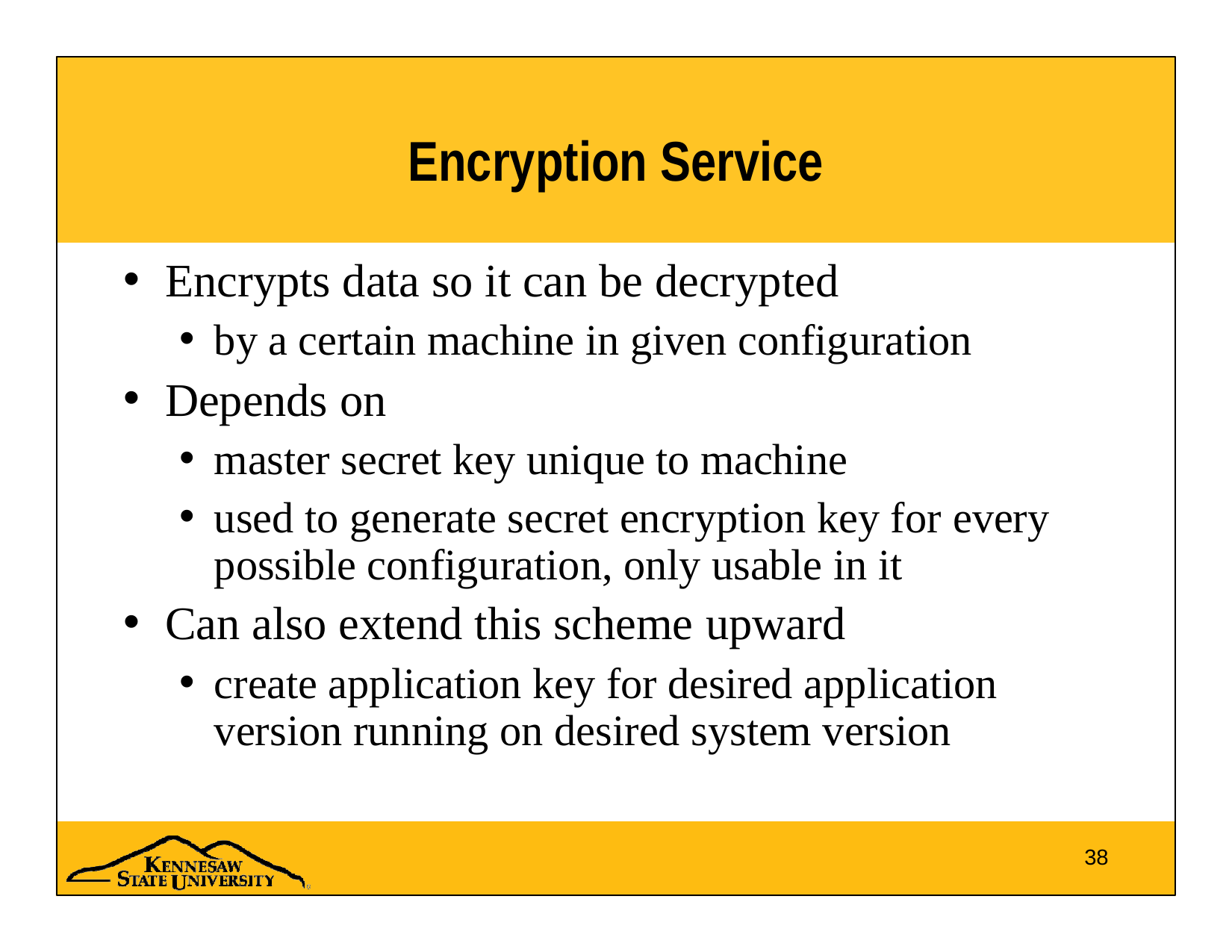

# Encryption Service
Encrypts data so it can be decrypted
by a certain machine in given configuration
Depends on
master secret key unique to machine
used to generate secret encryption key for every  possible configuration, only usable in it
Can also extend this scheme upward
create application key for desired application  version running on desired system version

38